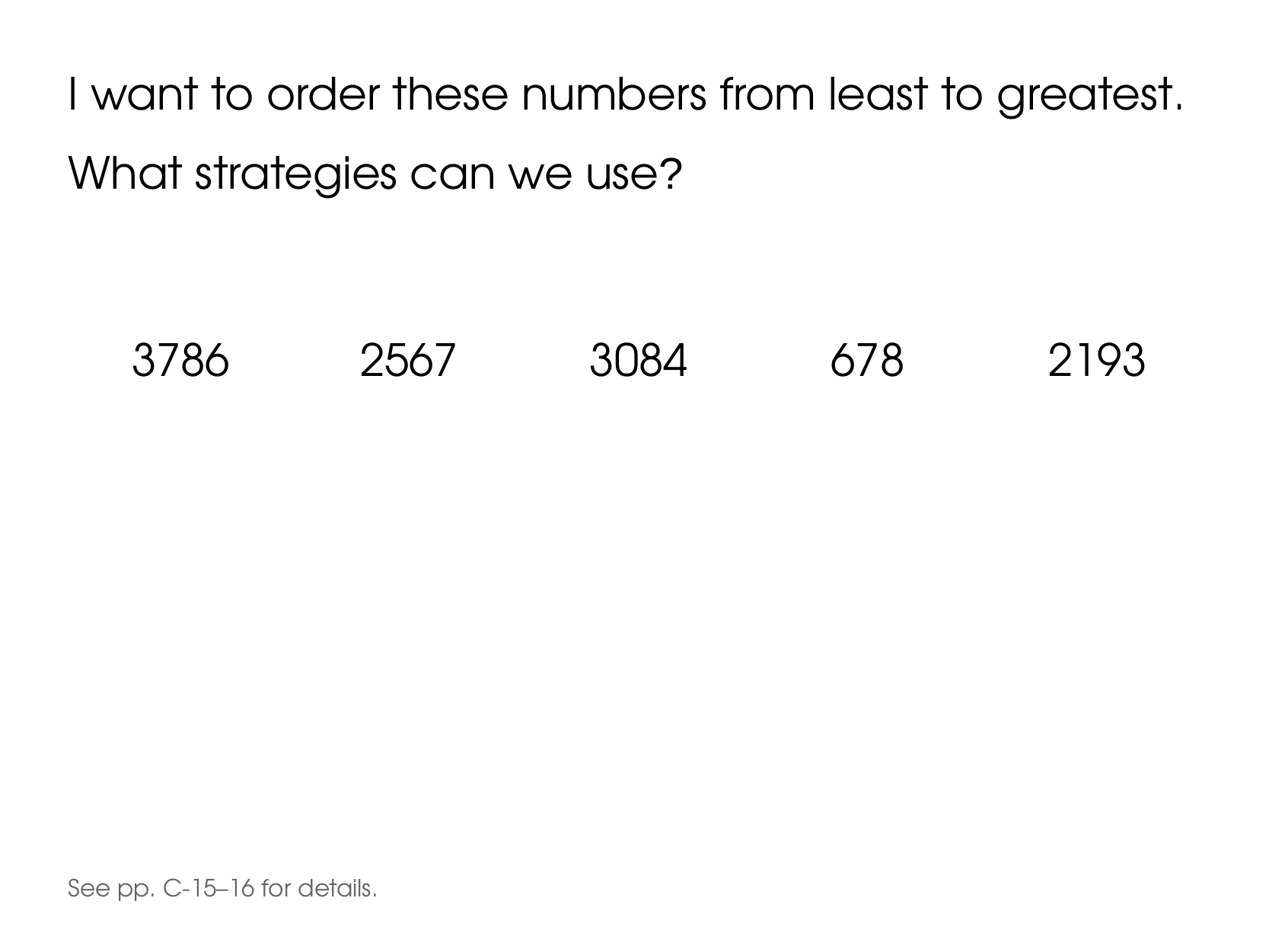

I want to order these numbers from least to greatest.
What strategies can we use?
3786
2567
3084
678
2193
See pp. C-15–16 for details.